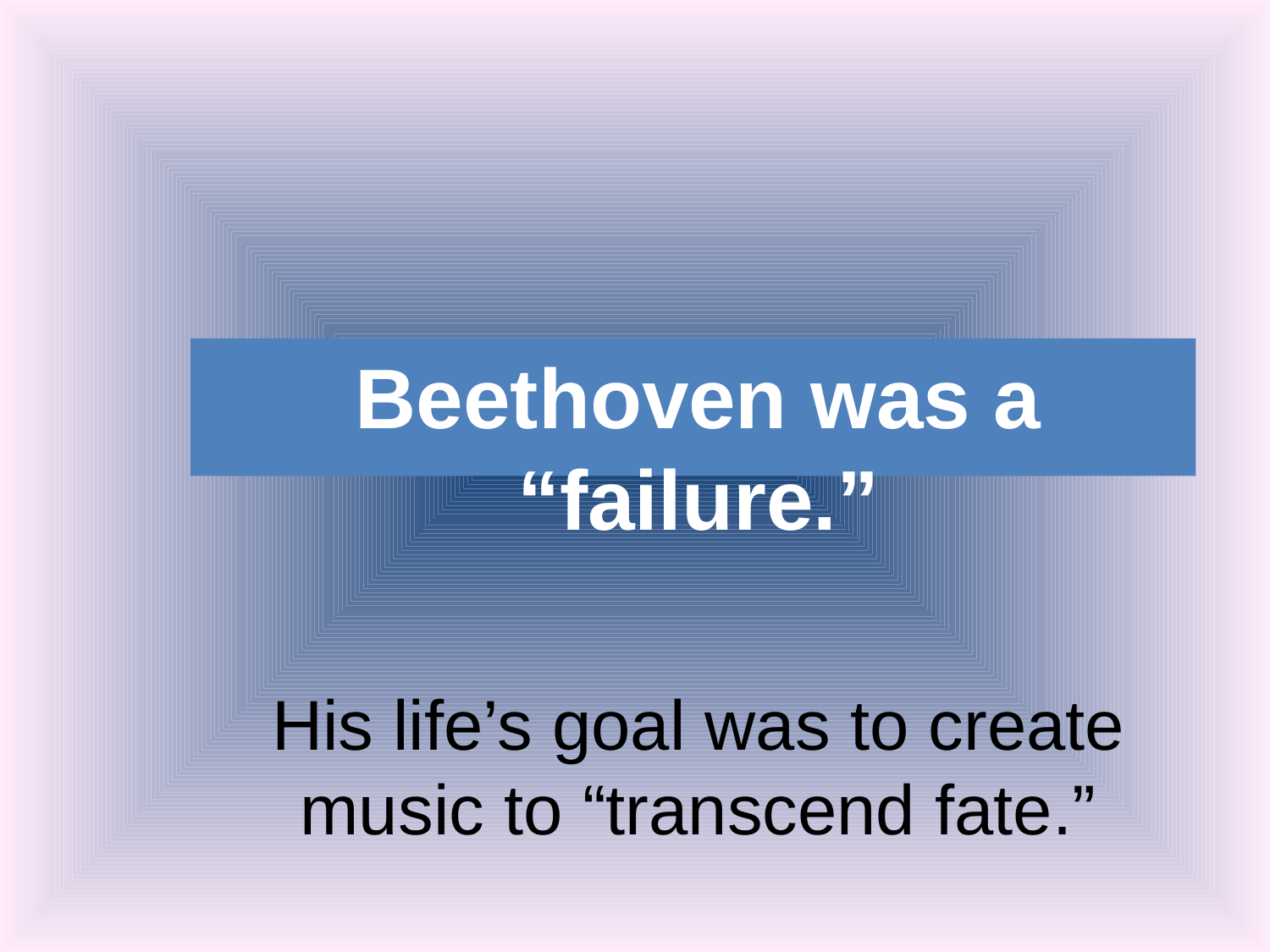

Beethoven was a “failure.”

His life’s goal was to create music to “transcend fate.”